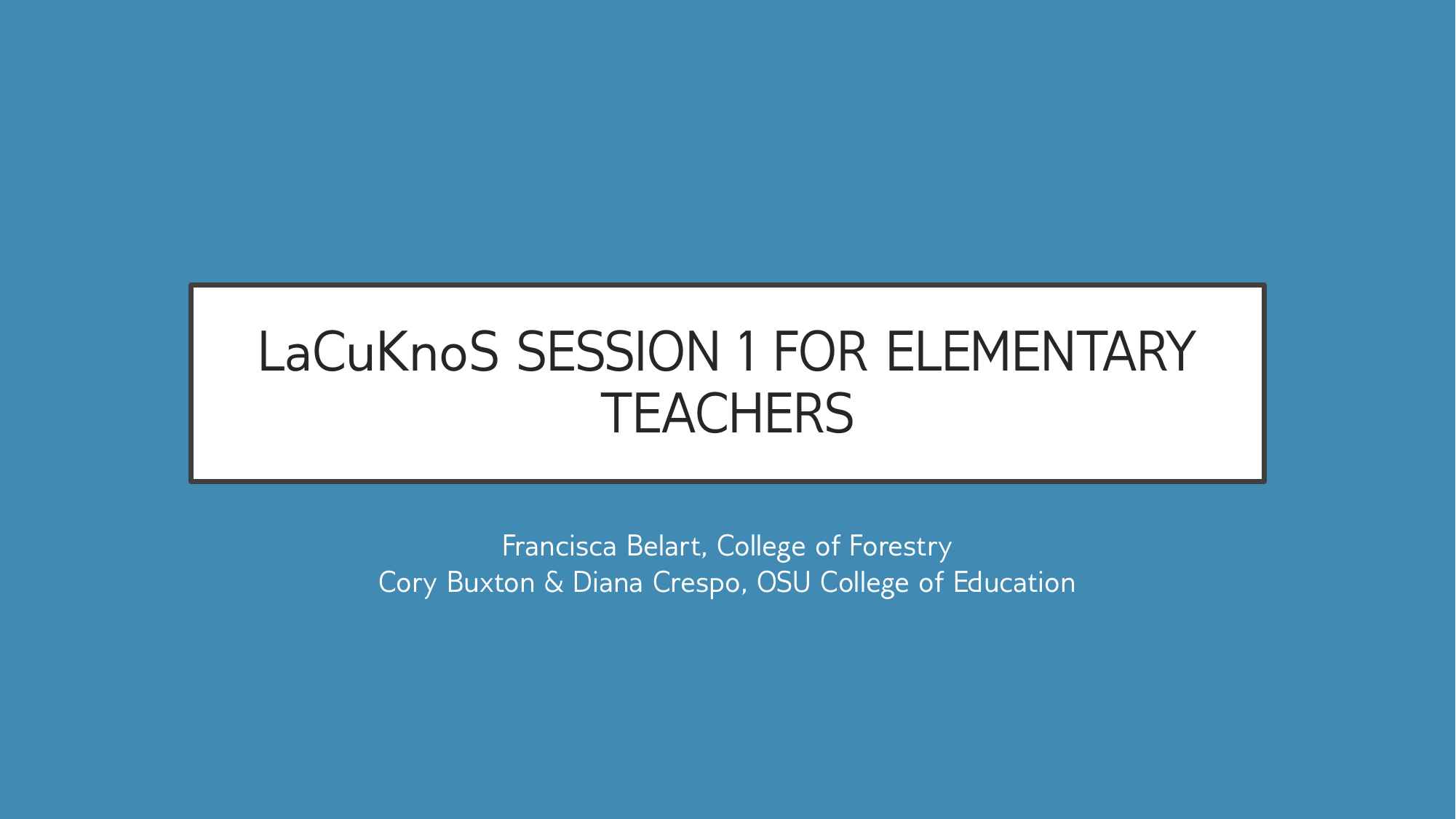

# LaCuKnoS SESSION 1 FOR ELEMENTARY TEACHERS
Francisca Belart, College of Forestry
Cory Buxton & Diana Crespo, OSU College of Education